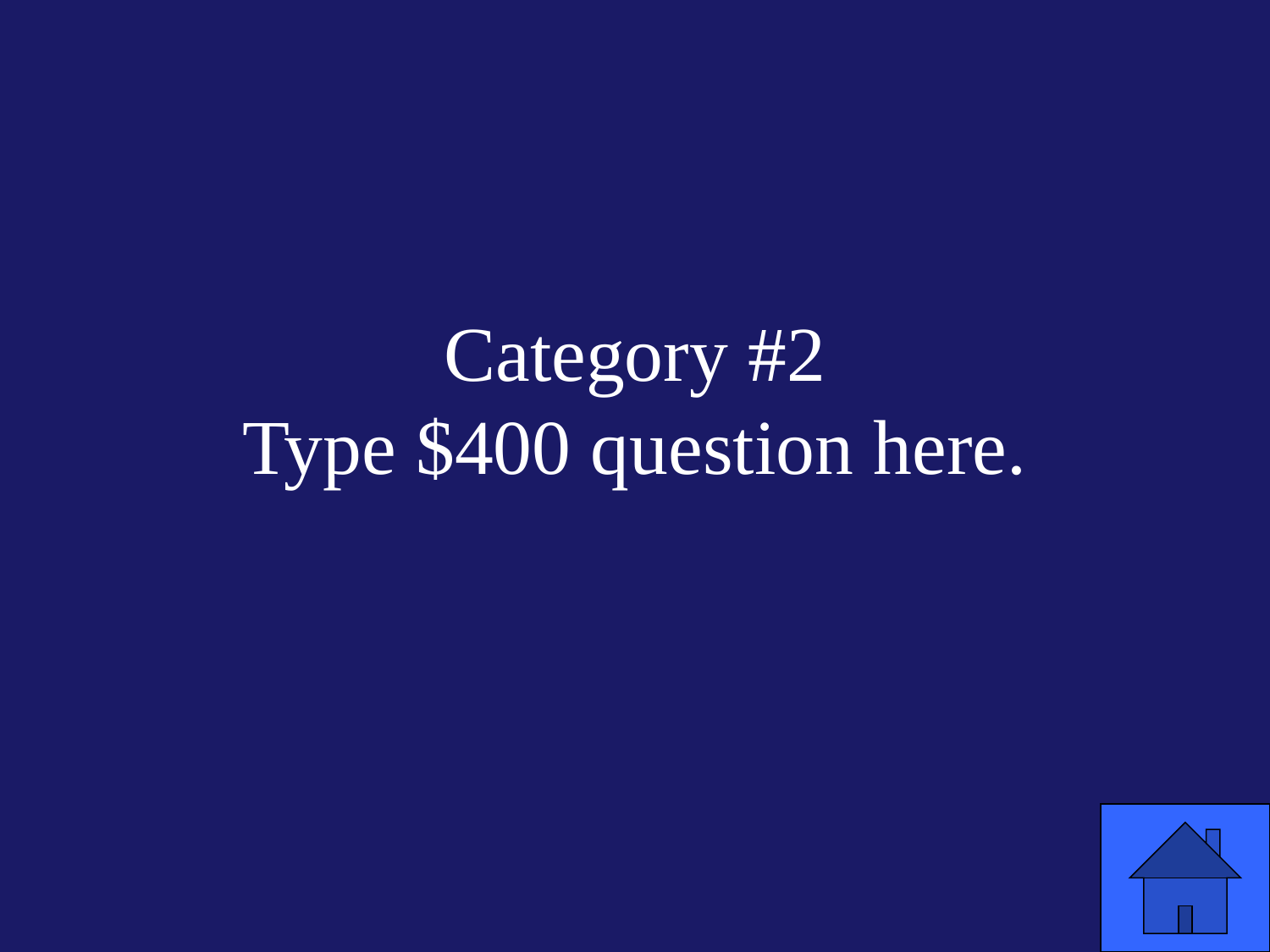

# Category #2 Type $400 question here.